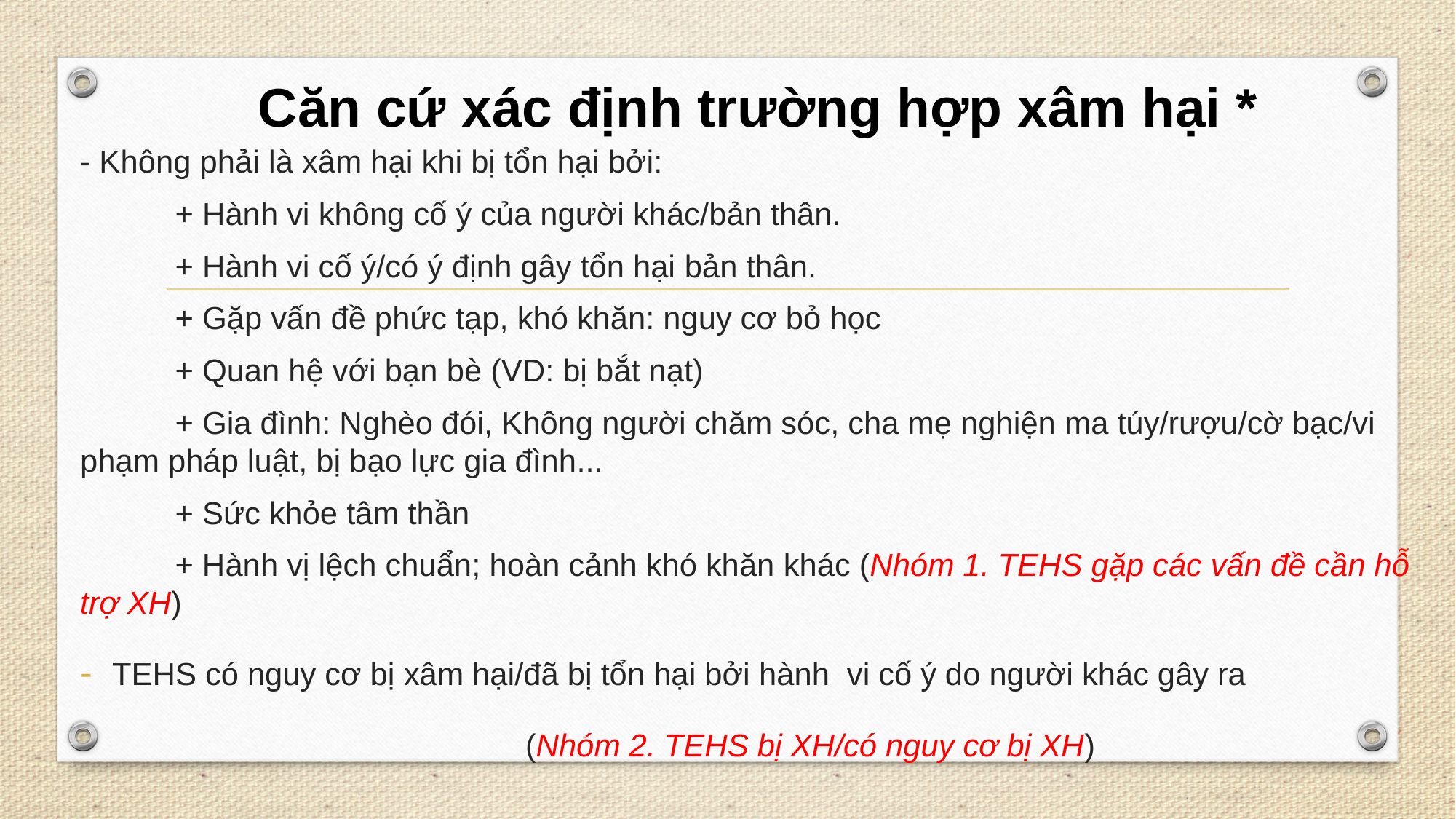

# Căn cứ xác định trường hợp xâm hại *
- Không phải là xâm hại khi bị tổn hại bởi:
	+ Hành vi không cố ý của người khác/bản thân.
	+ Hành vi cố ý/có ý định gây tổn hại bản thân.
	+ Gặp vấn đề phức tạp, khó khăn: nguy cơ bỏ học
	+ Quan hệ với bạn bè (VD: bị bắt nạt)
	+ Gia đình: Nghèo đói, Không người chăm sóc, cha mẹ nghiện ma túy/rượu/cờ bạc/vi phạm pháp luật, bị bạo lực gia đình...
	+ Sức khỏe tâm thần
	+ Hành vị lệch chuẩn; hoàn cảnh khó khăn khác (Nhóm 1. TEHS gặp các vấn đề cần hỗ trợ XH)
TEHS có nguy cơ bị xâm hại/đã bị tổn hại bởi hành  vi cố ý do người khác gây ra
                                                   (Nhóm 2. TEHS bị XH/có nguy cơ bị XH)